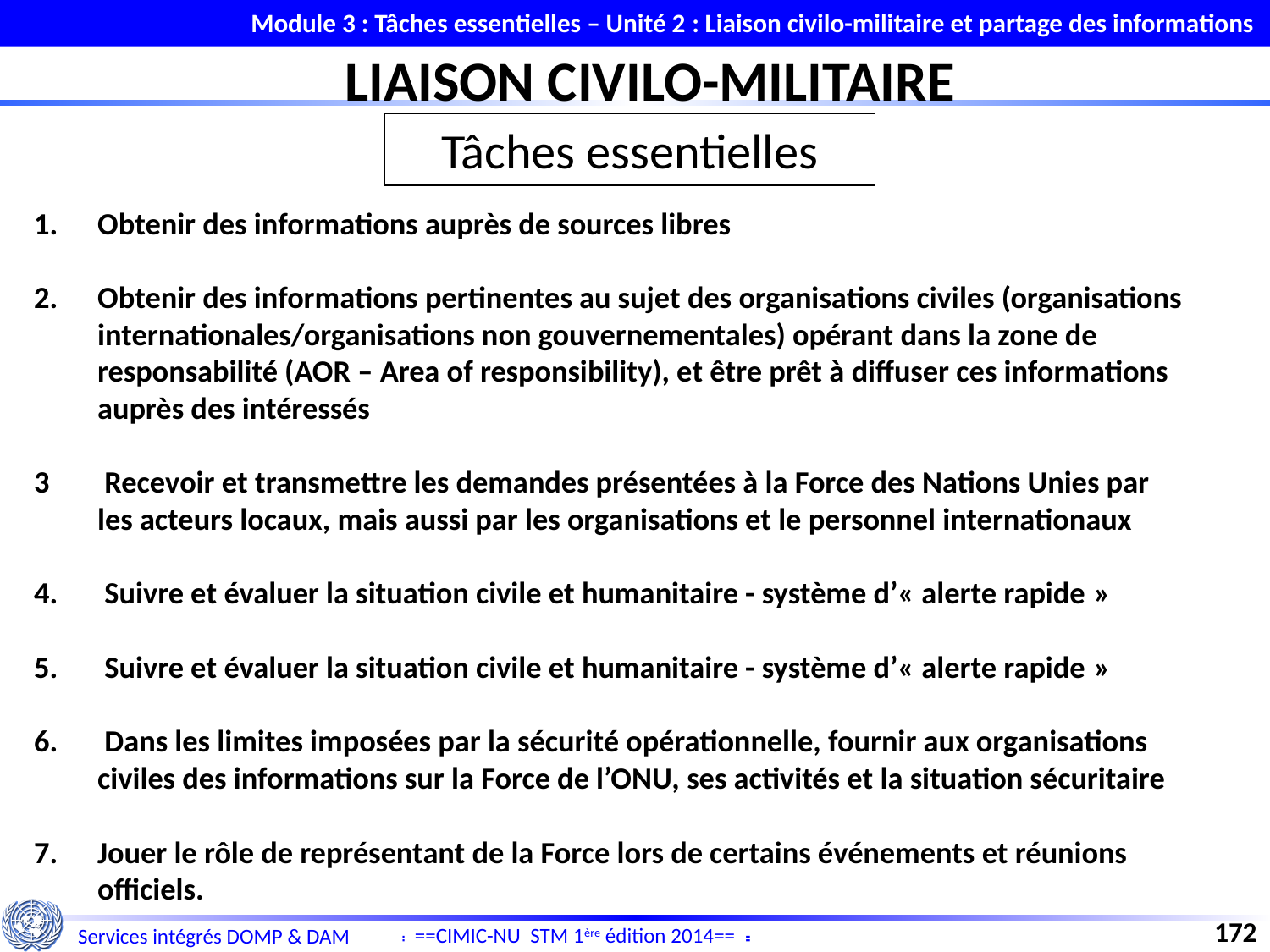

Module 3 : Tâches essentielles – Unité 2 : Liaison civilo-militaire et partage des informations
LIAISON CIVILO-MILITAIRE
Tâches essentielles
Obtenir des informations auprès de sources libres

Obtenir des informations pertinentes au sujet des organisations civiles (organisations internationales/organisations non gouvernementales) opérant dans la zone de responsabilité (AOR – Area of responsibility), et être prêt à diffuser ces informations auprès des intéressés

3 	 Recevoir et transmettre les demandes présentées à la Force des Nations Unies par les acteurs locaux, mais aussi par les organisations et le personnel internationaux

4.	 Suivre et évaluer la situation civile et humanitaire - système d’« alerte rapide »

5.	 Suivre et évaluer la situation civile et humanitaire - système d’« alerte rapide »

6.	 Dans les limites imposées par la sécurité opérationnelle, fournir aux organisations civiles des informations sur la Force de l’ONU, ses activités et la situation sécuritaire

Jouer le rôle de représentant de la Force lors de certains événements et réunions officiels.

172
==CIMIC-NU  STM 1ère édition 2014==
Services intégrés DOMP & DAM